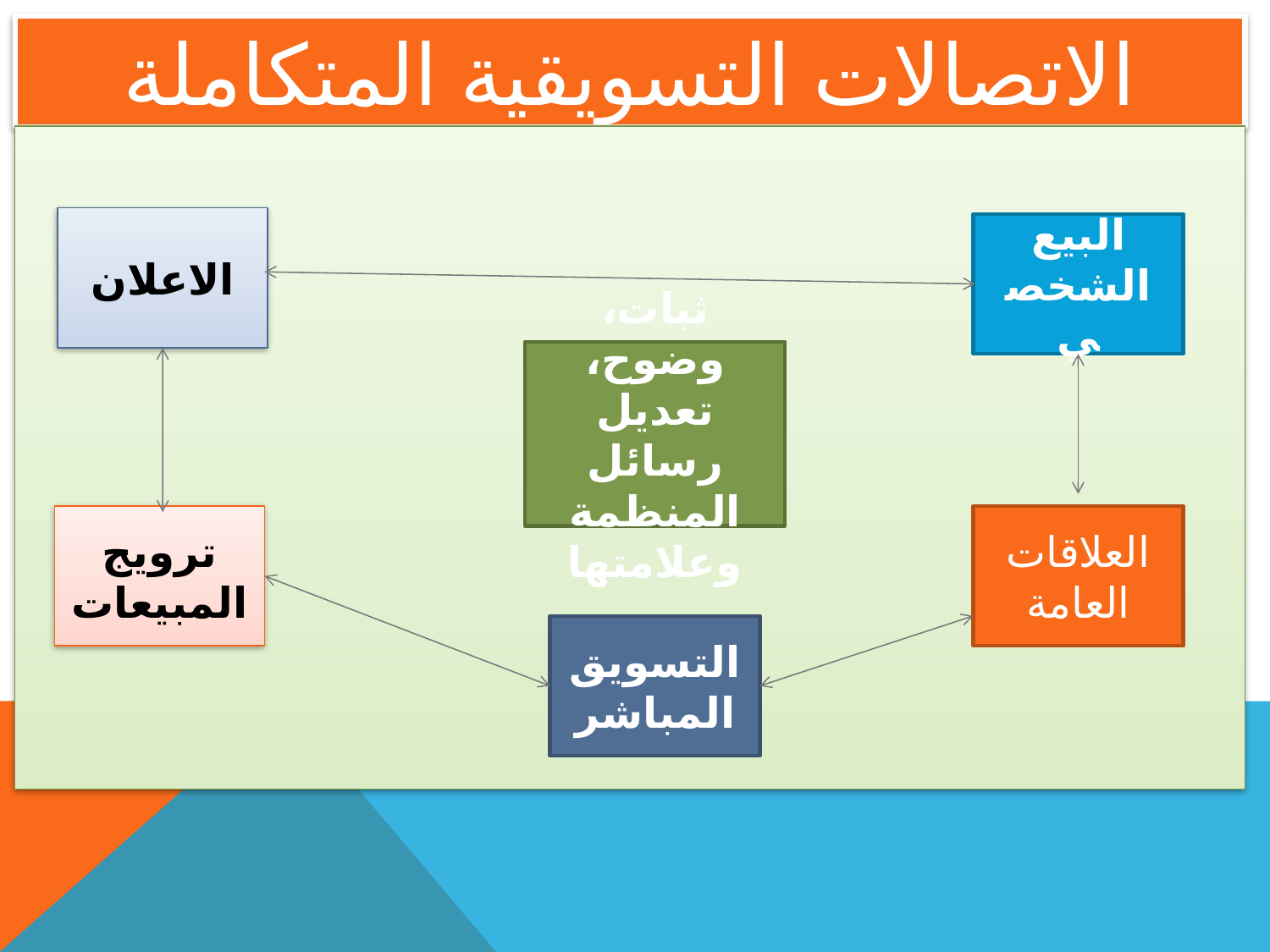

# الاتصالات التسويقية المتكاملة

الاعلان
البيع الشخصي
ثبات، وضوح، تعديل رسائل المنظمة وعلامتها
ترويج المبيعات
العلاقات العامة
التسويق المباشر